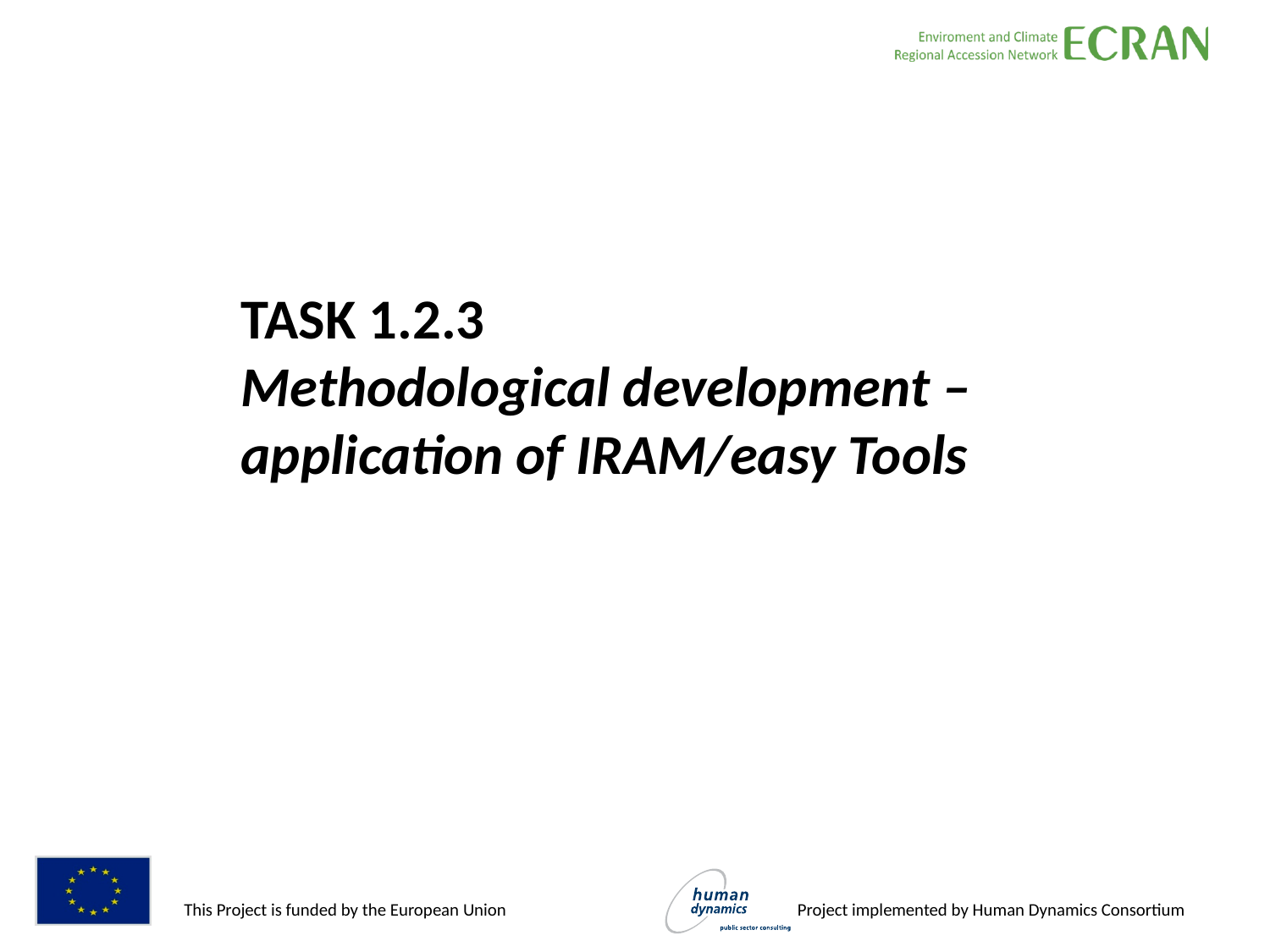

#
TASK 1.2.3
Methodological development –
application of IRAM/easy Tools